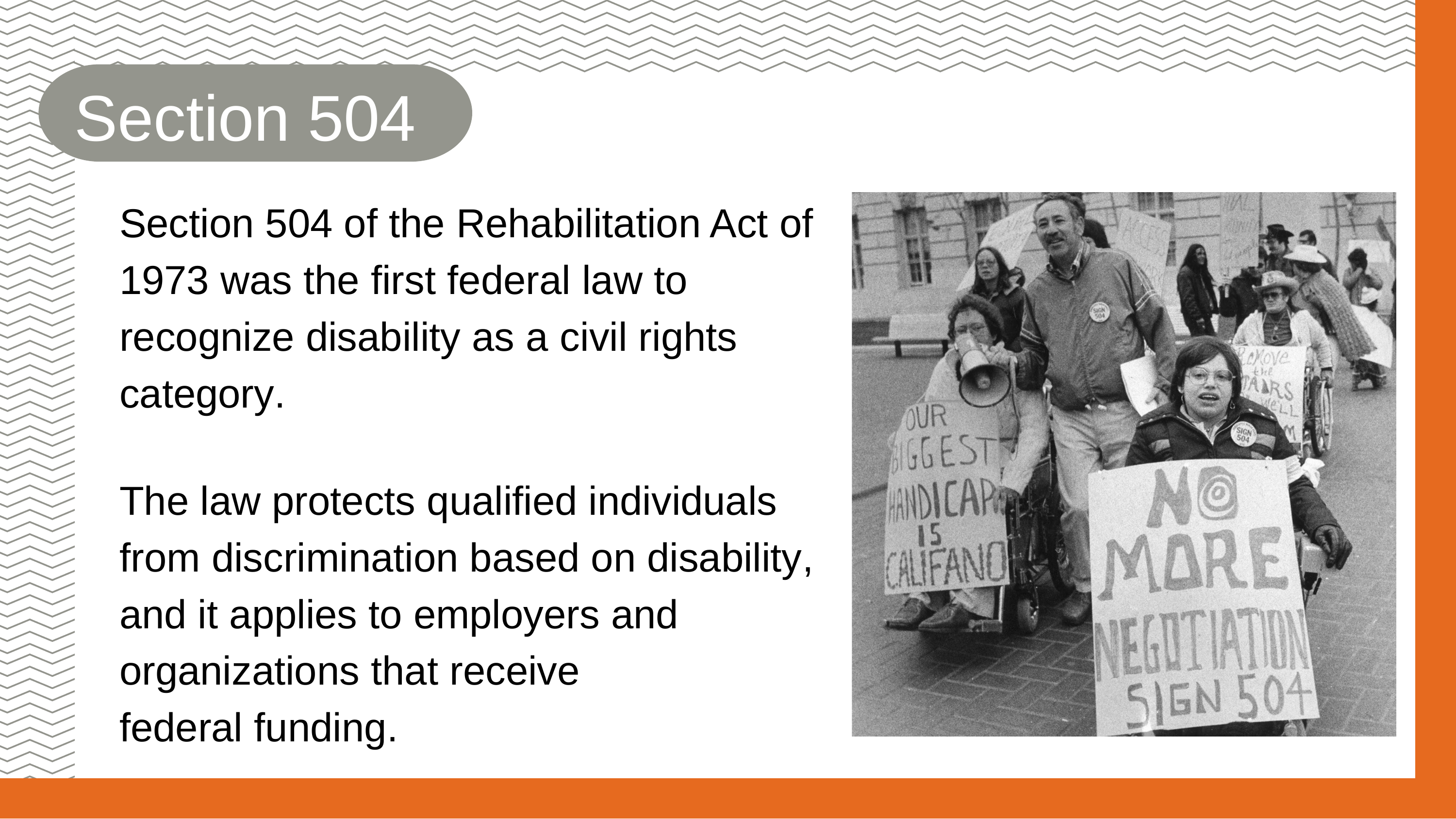

Section 504

Section 504 of the Rehabilitation Act of 1973 was the first federal law to recognize disability as a civil rights category.

The law protects qualified individuals from discrimination based on disability, and it applies to employers and organizations that receive
federal funding.